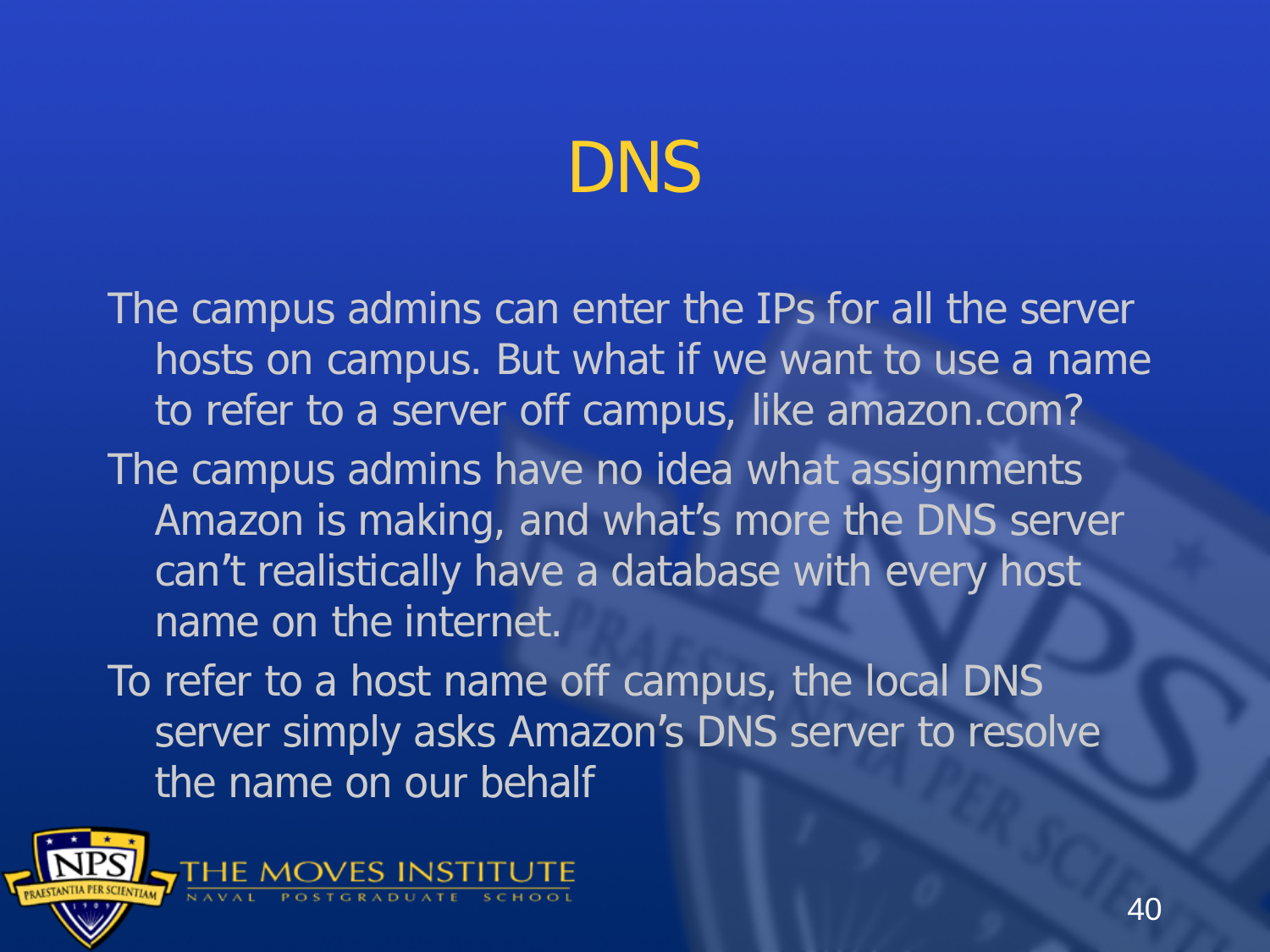

# DNS
The campus admins can enter the IPs for all the server hosts on campus. But what if we want to use a name to refer to a server off campus, like amazon.com?
The campus admins have no idea what assignments Amazon is making, and what’s more the DNS server can’t realistically have a database with every host name on the internet.
To refer to a host name off campus, the local DNS server simply asks Amazon’s DNS server to resolve the name on our behalf
40